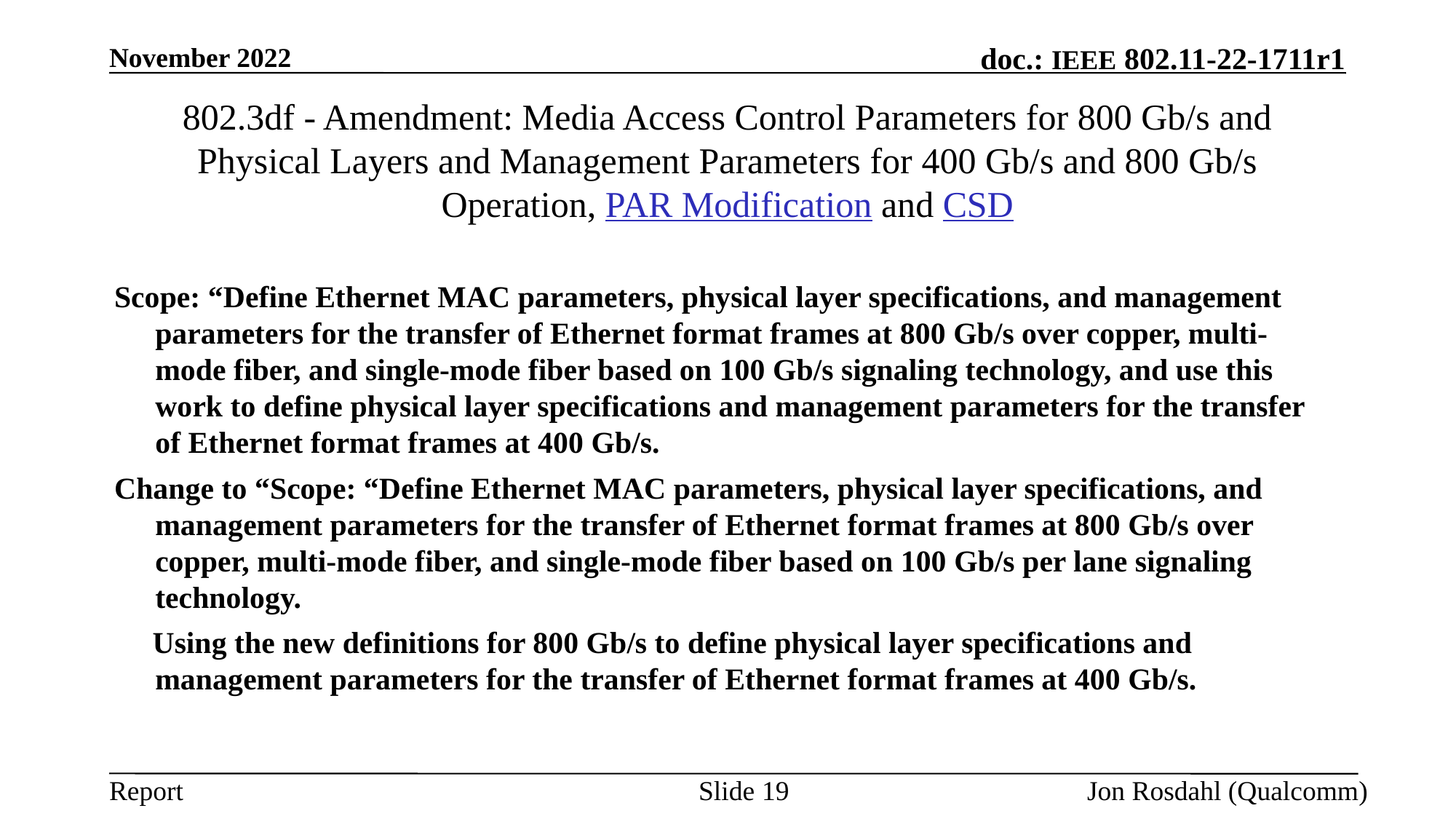

November 2022
# 802.3df - Amendment: Media Access Control Parameters for 800 Gb/s and Physical Layers and Management Parameters for 400 Gb/s and 800 Gb/s Operation, PAR Modification and CSD
Scope: “Define Ethernet MAC parameters, physical layer specifications, and management parameters for the transfer of Ethernet format frames at 800 Gb/s over copper, multi-mode fiber, and single-mode fiber based on 100 Gb/s signaling technology, and use this work to define physical layer specifications and management parameters for the transfer of Ethernet format frames at 400 Gb/s.
Change to “Scope: “Define Ethernet MAC parameters, physical layer specifications, and management parameters for the transfer of Ethernet format frames at 800 Gb/s over copper, multi-mode fiber, and single-mode fiber based on 100 Gb/s per lane signaling technology.
     Using the new definitions for 800 Gb/s to define physical layer specifications and management parameters for the transfer of Ethernet format frames at 400 Gb/s.

Slide 19
Jon Rosdahl (Qualcomm)